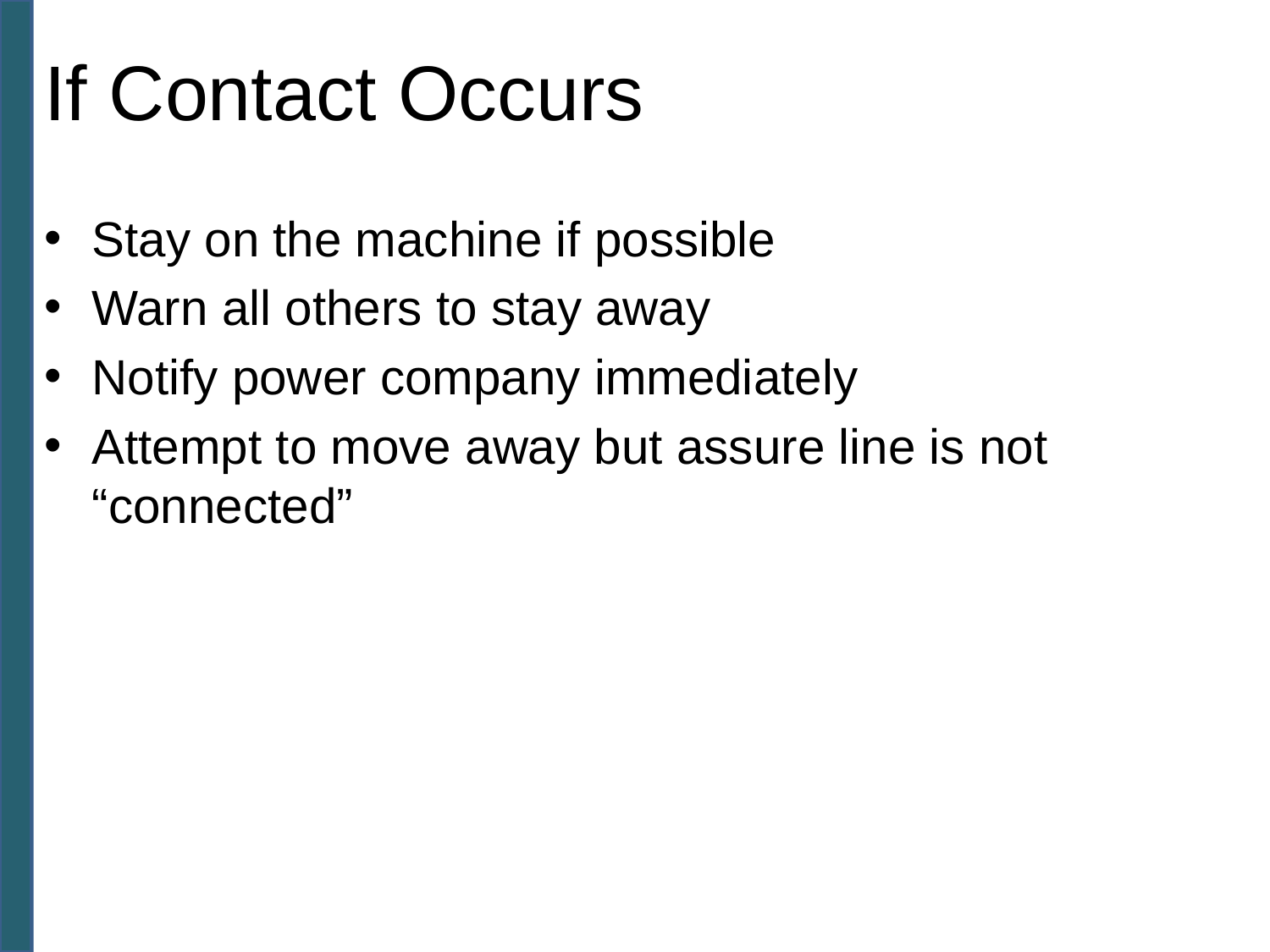

# If Contact Occurs
Stay on the machine if possible
Warn all others to stay away
Notify power company immediately
Attempt to move away but assure line is not “connected”